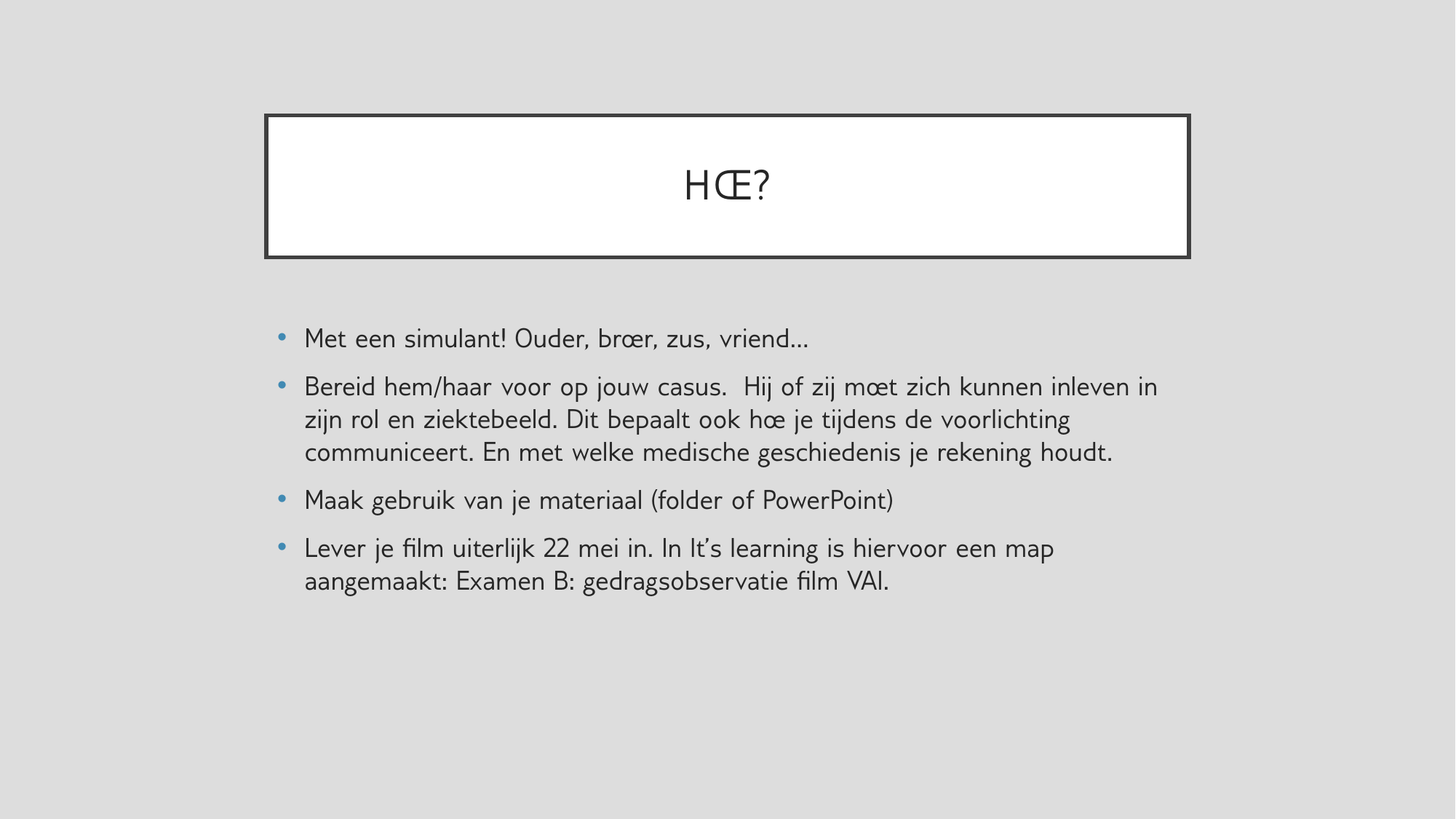

# Hoe?
Met een simulant! Ouder, broer, zus, vriend…
Bereid hem/haar voor op jouw casus.  Hij of zij moet zich kunnen inleven in zijn rol en ziektebeeld. Dit bepaalt ook hoe je tijdens de voorlichting communiceert. En met welke medische geschiedenis je rekening houdt.
Maak gebruik van je materiaal (folder of PowerPoint)
Lever je film uiterlijk 22 mei in. In It’s learning is hiervoor een map aangemaakt: Examen B: gedragsobservatie film VAI.